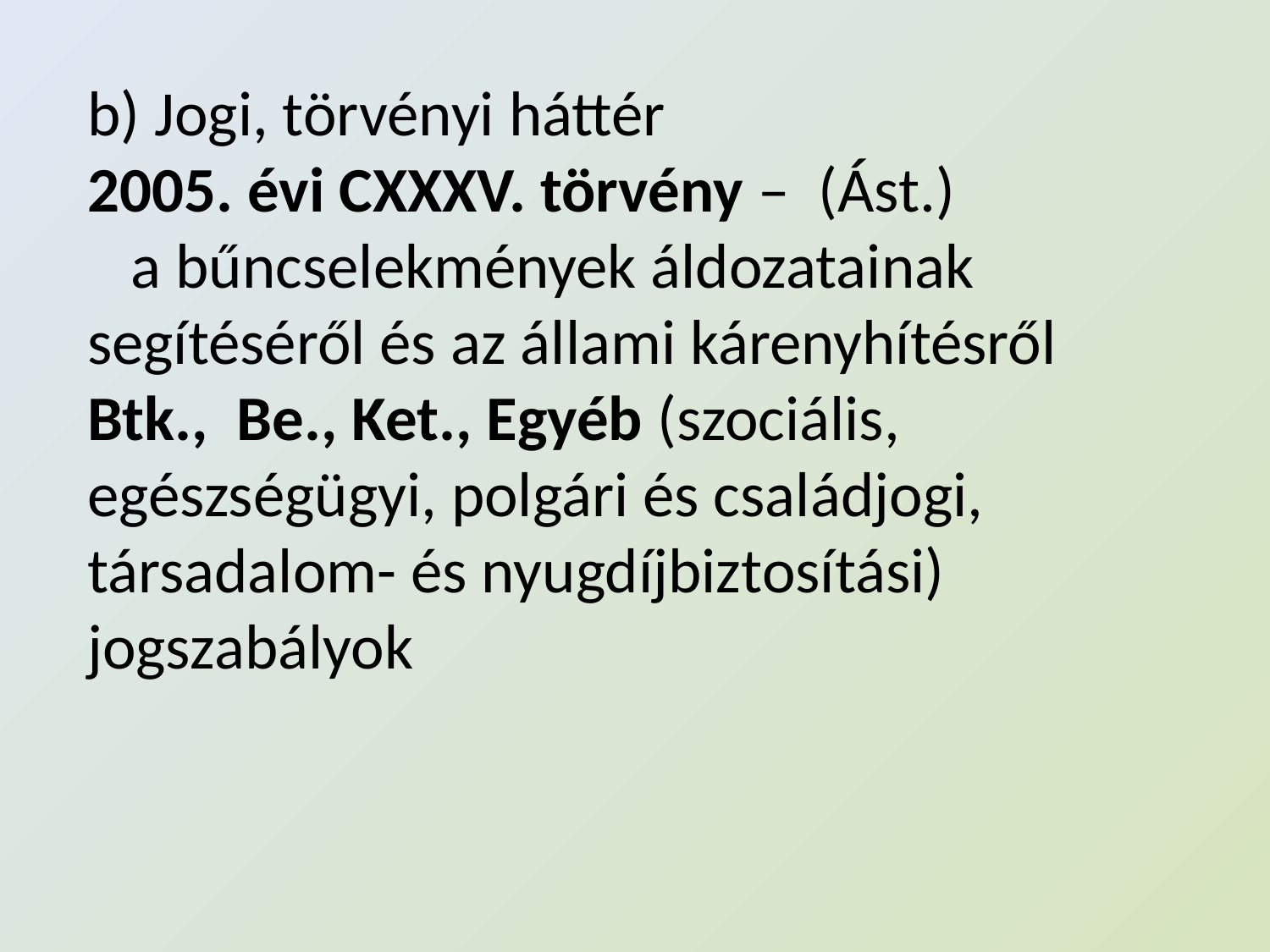

b) Jogi, törvényi háttér
2005. évi CXXXV. törvény –  (Ást.)
   a bűncselekmények áldozatainak segítéséről és az állami kárenyhítésről
Btk.,  Be., Ket., Egyéb (szociális, egészségügyi, polgári és családjogi, társadalom- és nyugdíjbiztosítási) jogszabályok